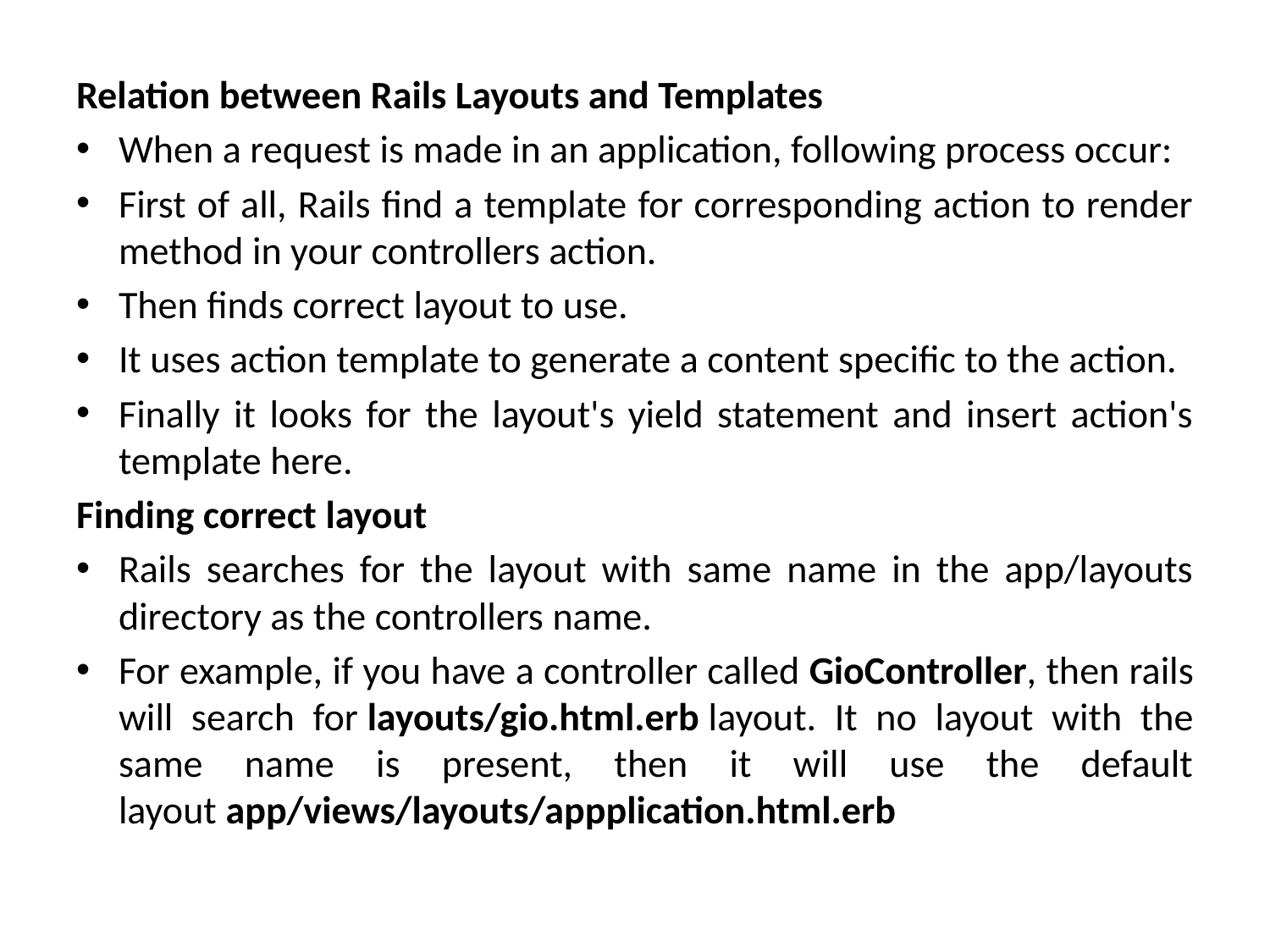

Relation between Rails Layouts and Templates
When a request is made in an application, following process occur:
First of all, Rails find a template for corresponding action to render method in your controllers action.
Then finds correct layout to use.
It uses action template to generate a content specific to the action.
Finally it looks for the layout's yield statement and insert action's template here.
Finding correct layout
Rails searches for the layout with same name in the app/layouts directory as the controllers name.
For example, if you have a controller called GioController, then rails will search for layouts/gio.html.erb layout. It no layout with the same name is present, then it will use the default layout app/views/layouts/appplication.html.erb